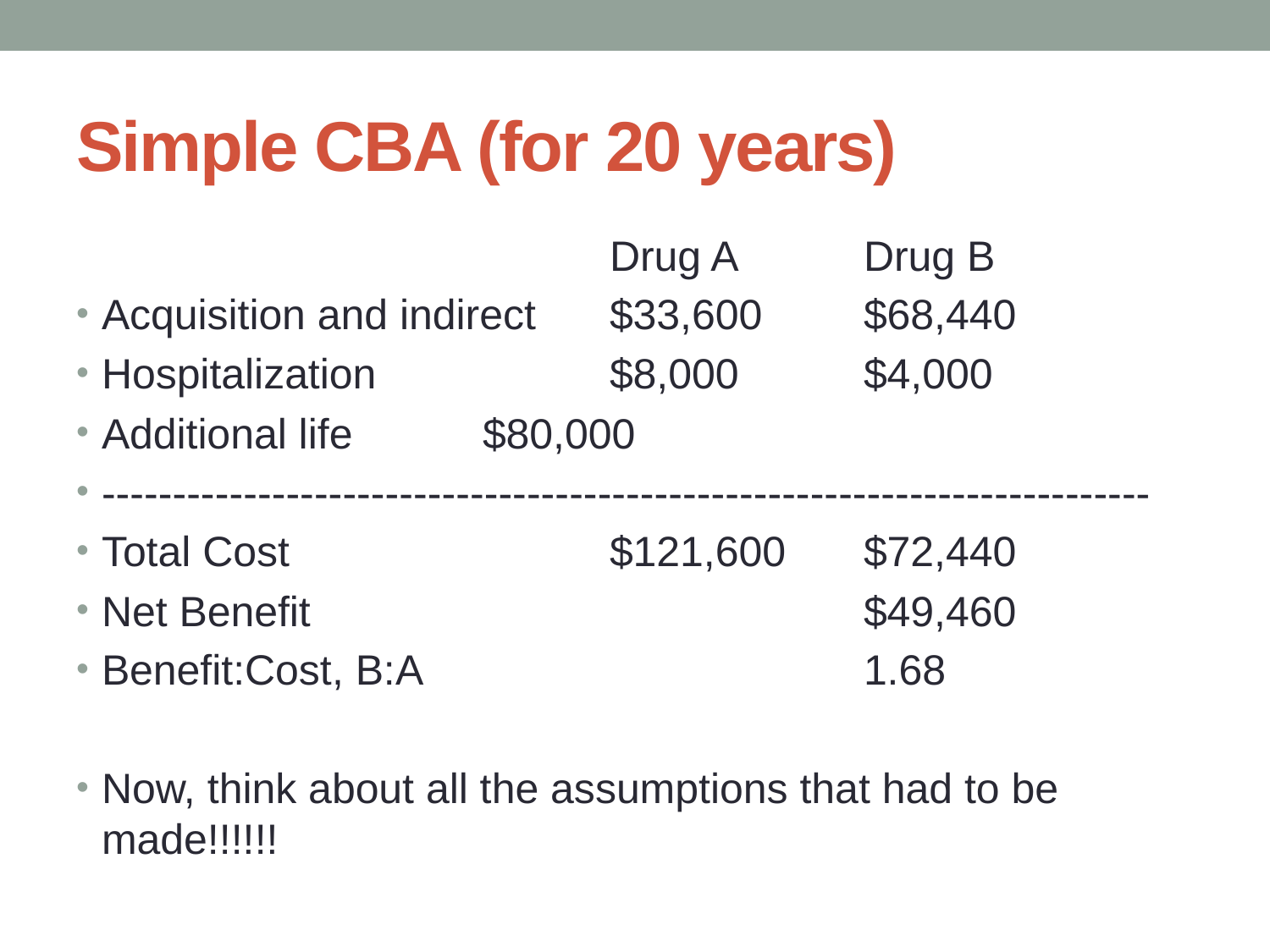

# Simple CBA (for 20 years)
					Drug A	Drug B
Acquisition and indirect	$33,600  	$68,440
Hospitalization		$8,000	$4,000
Additional life		$80,000
--------------------------------------------------------------------------
Total Cost			$121,600	$72,440
Net Benefit					$49,460
Benefit:Cost, B:A				1.68

Now, think about all the assumptions that had to be made!!!!!!